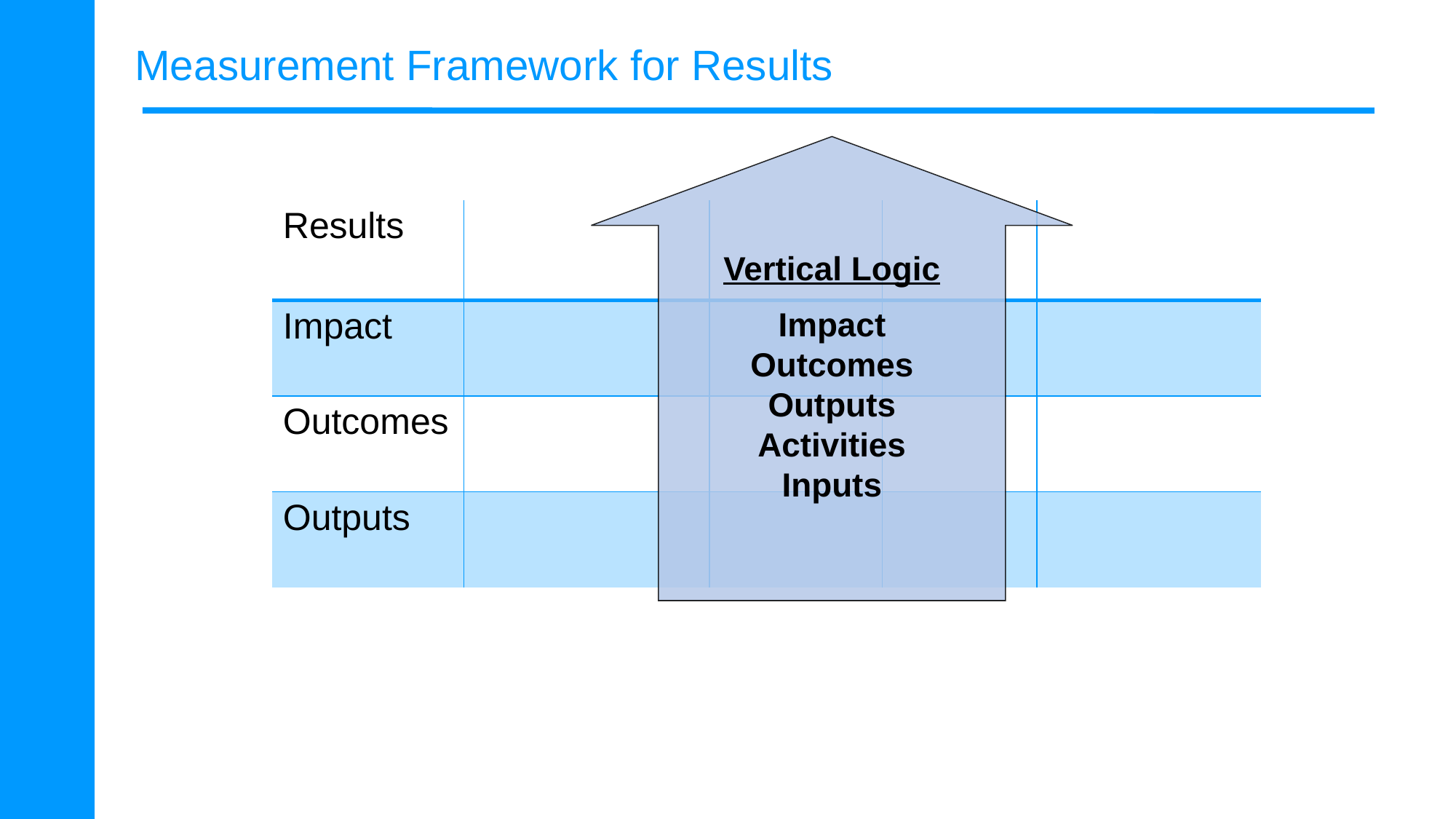

# Measurement Framework for Results
Vertical Logic
Impact
Outcomes
Outputs
Activities
Inputs

| Results |  |  |  |  |
| --- | --- | --- | --- | --- |
| Impact |  |  |  |  |
| Outcomes |  |  |  |  |
| Outputs |  |  |  |  |